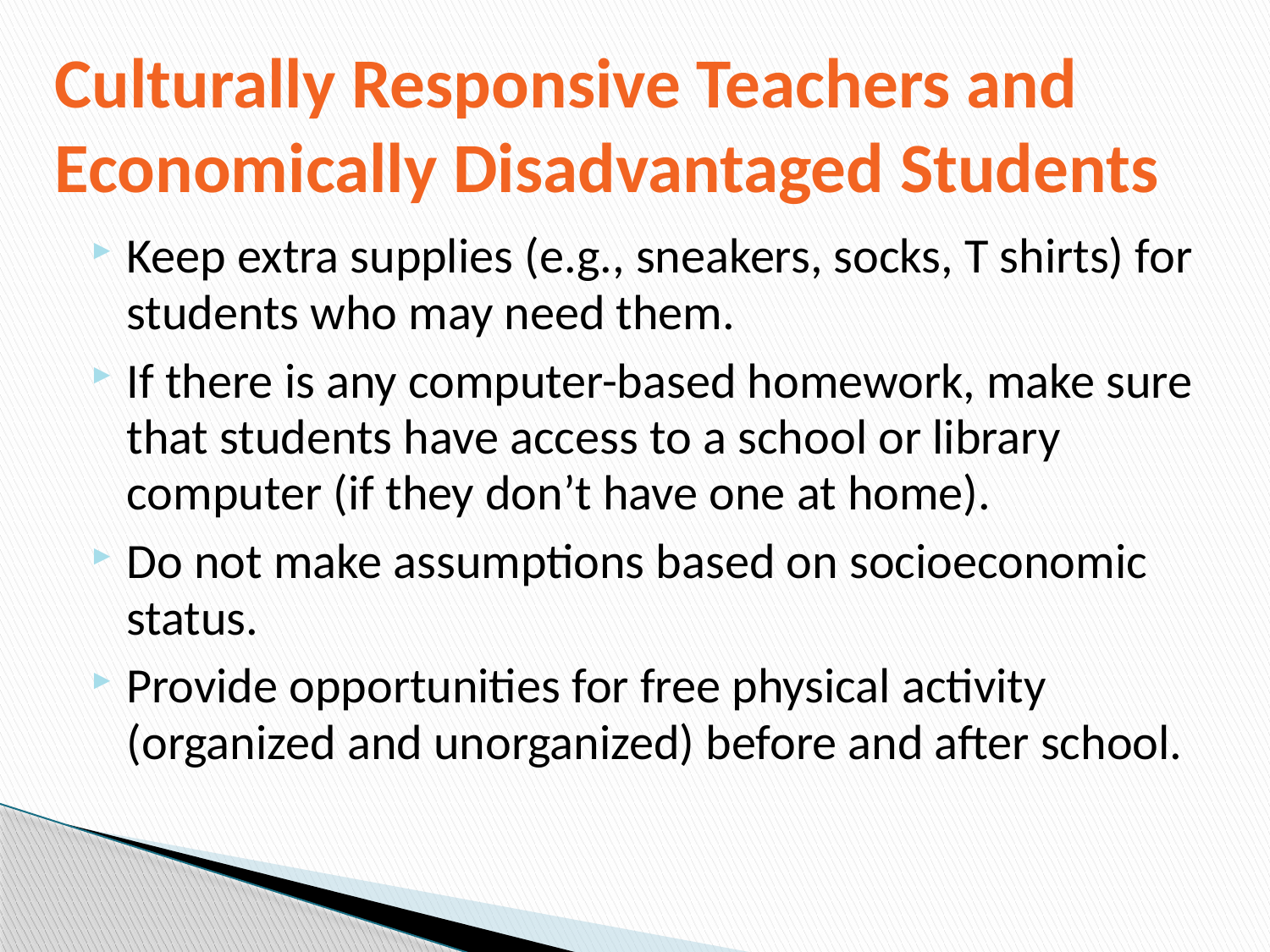

# Culturally Responsive Teachers and Economically Disadvantaged Students
Keep extra supplies (e.g., sneakers, socks, T shirts) for students who may need them.
If there is any computer-based homework, make sure that students have access to a school or library computer (if they don’t have one at home).
Do not make assumptions based on socioeconomic status.
Provide opportunities for free physical activity (organized and unorganized) before and after school.